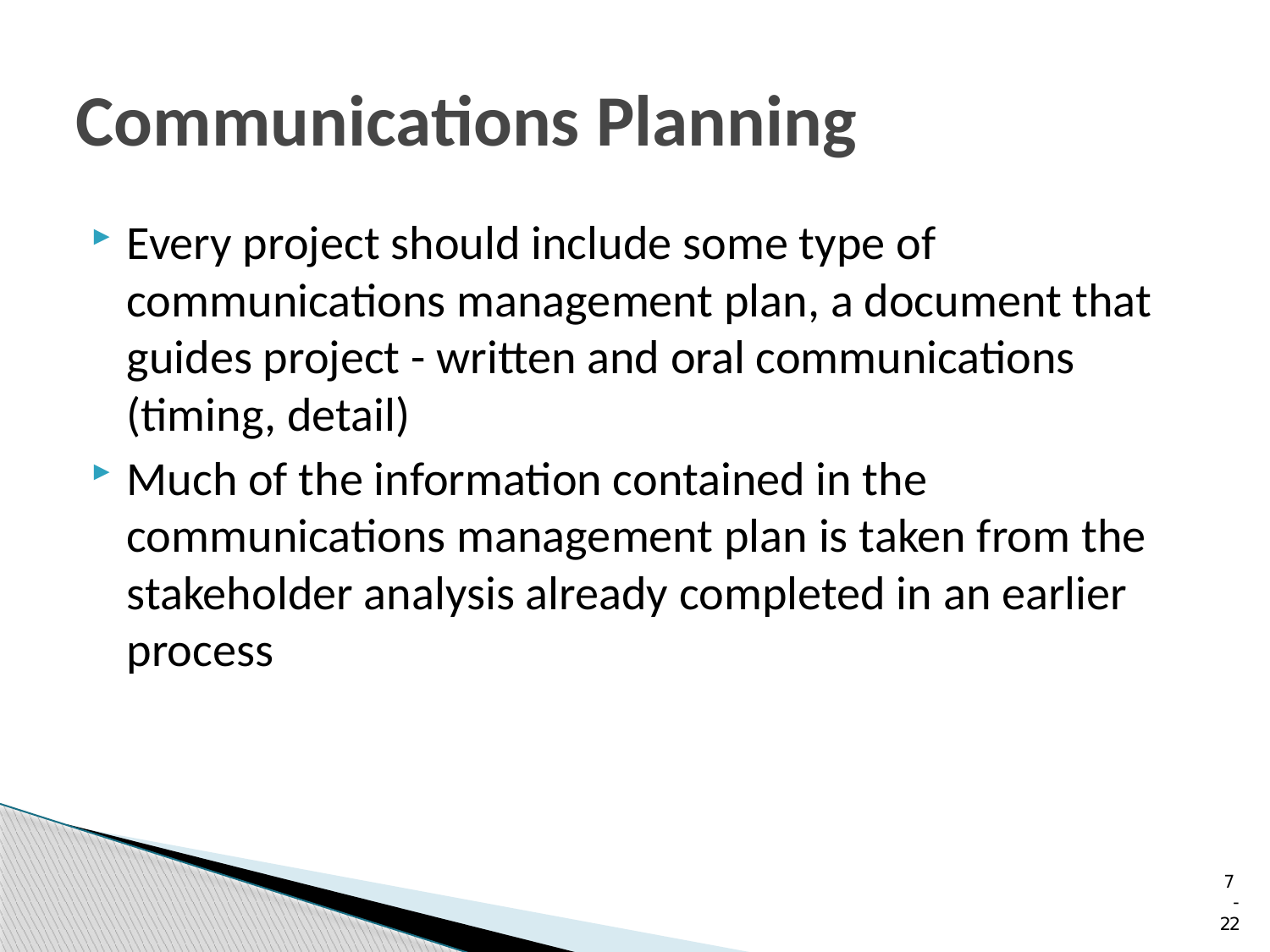

# Communications Planning
Every project should include some type of communications management plan, a document that guides project - written and oral communications (timing, detail)
Much of the information contained in the communications management plan is taken from the stakeholder analysis already completed in an earlier process
 7 - 22